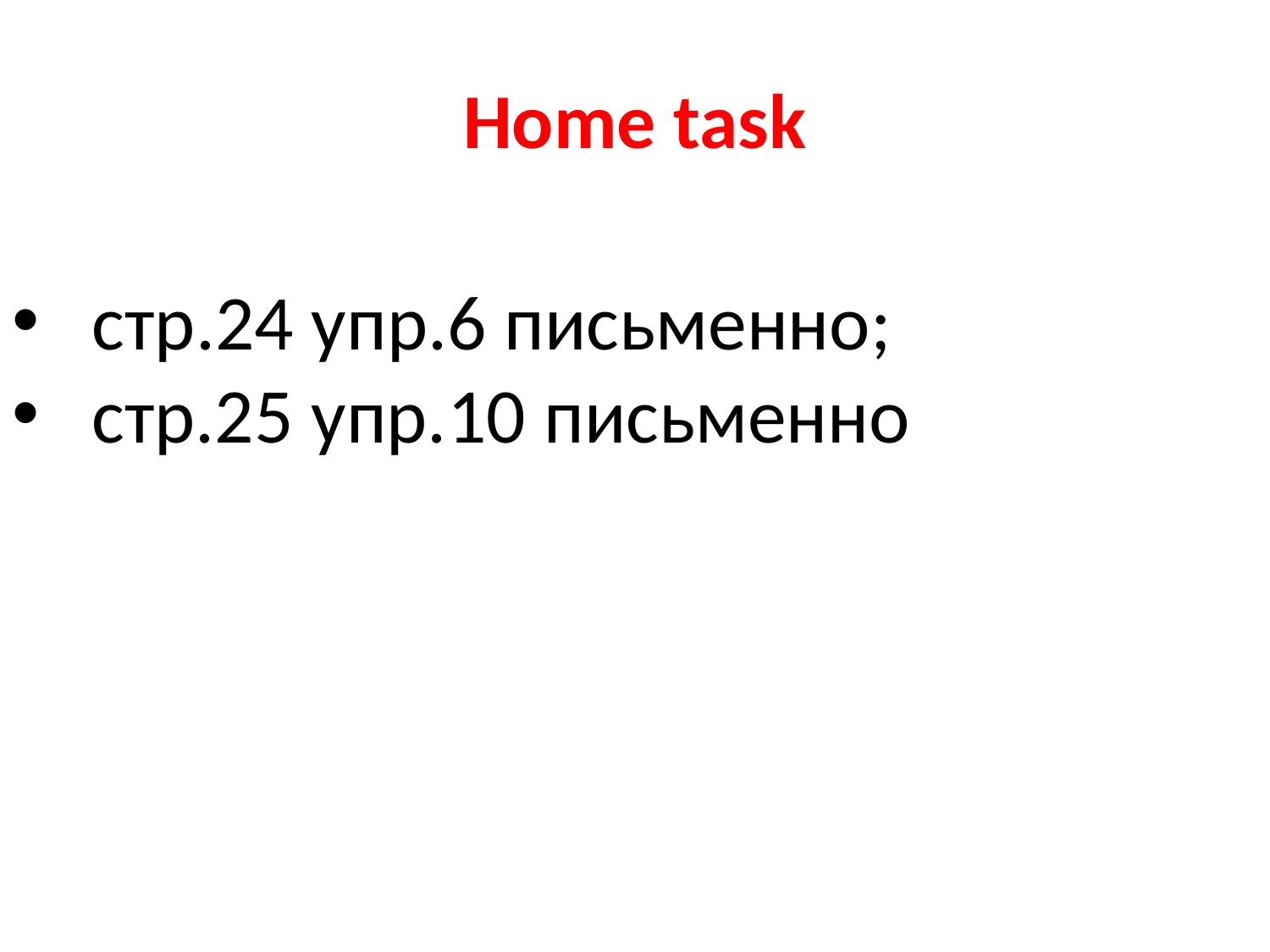

# Home task
cтр.24 упр.6 письменно;
стр.25 упр.10 письменно